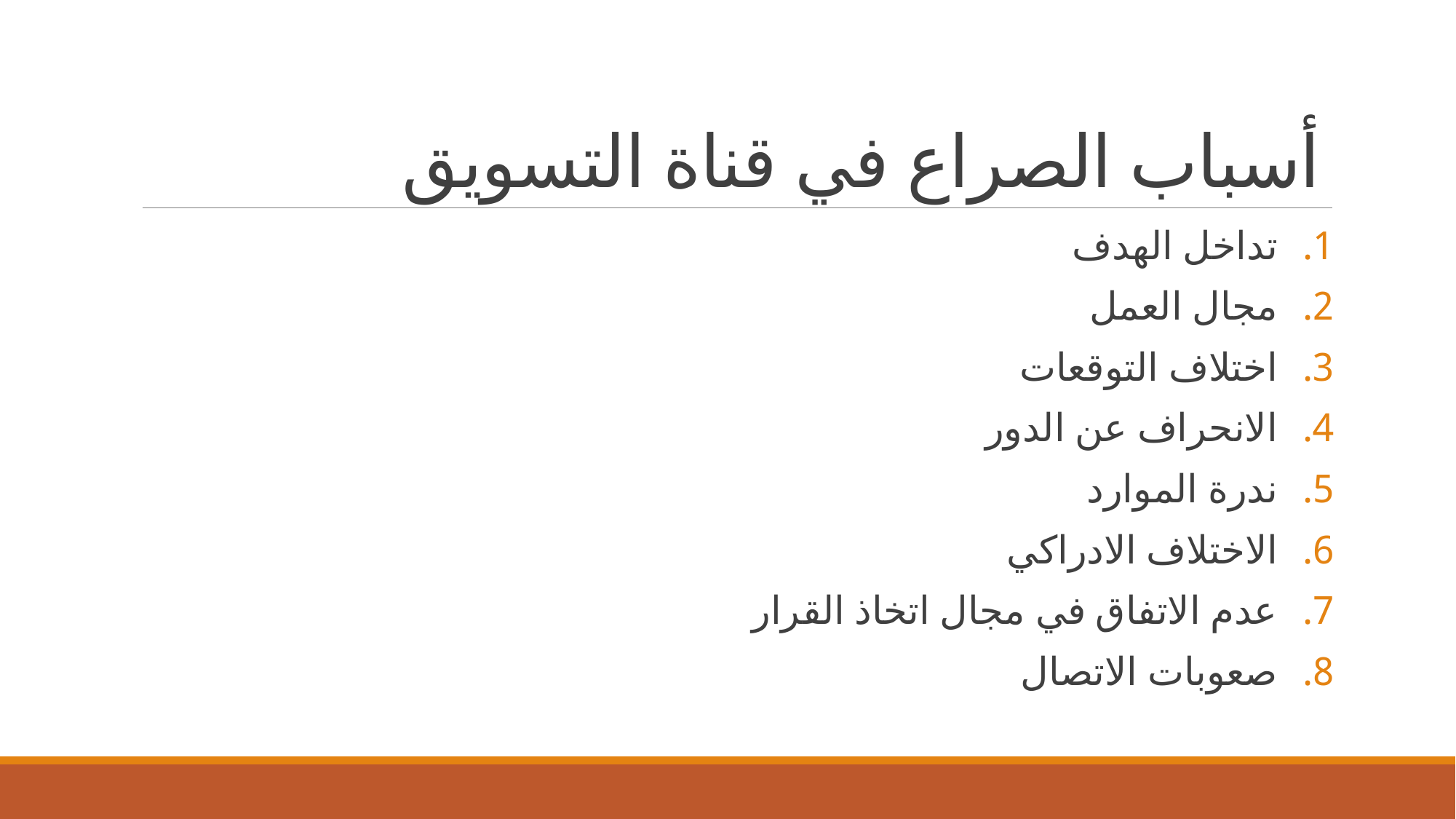

# أسباب الصراع في قناة التسويق
تداخل الهدف
مجال العمل
اختلاف التوقعات
الانحراف عن الدور
ندرة الموارد
الاختلاف الادراكي
عدم الاتفاق في مجال اتخاذ القرار
صعوبات الاتصال